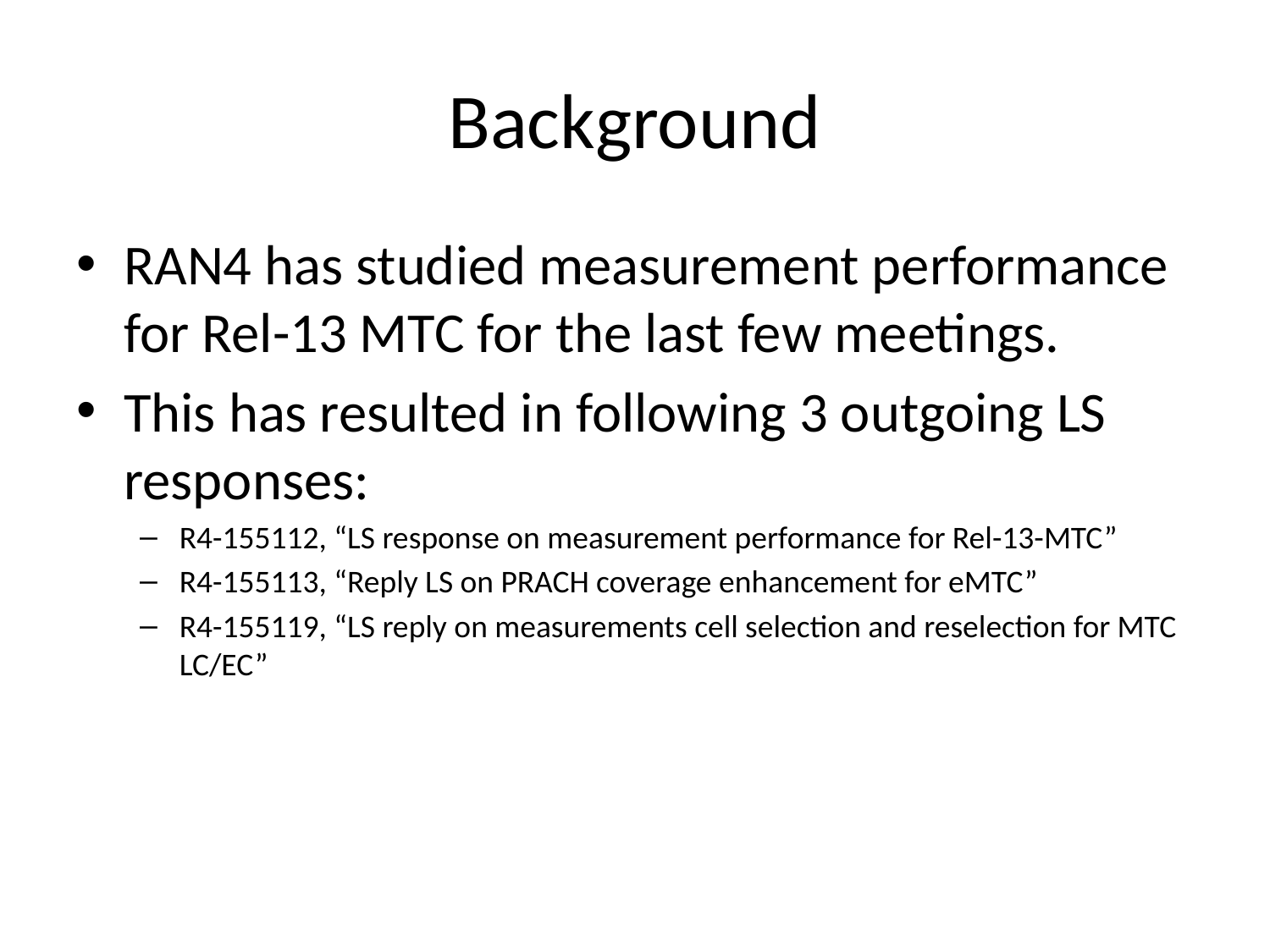

# Background
RAN4 has studied measurement performance for Rel-13 MTC for the last few meetings.
This has resulted in following 3 outgoing LS responses:
R4-155112, “LS response on measurement performance for Rel-13-MTC”
R4-155113, “Reply LS on PRACH coverage enhancement for eMTC”
R4-155119, “LS reply on measurements cell selection and reselection for MTC LC/EC”